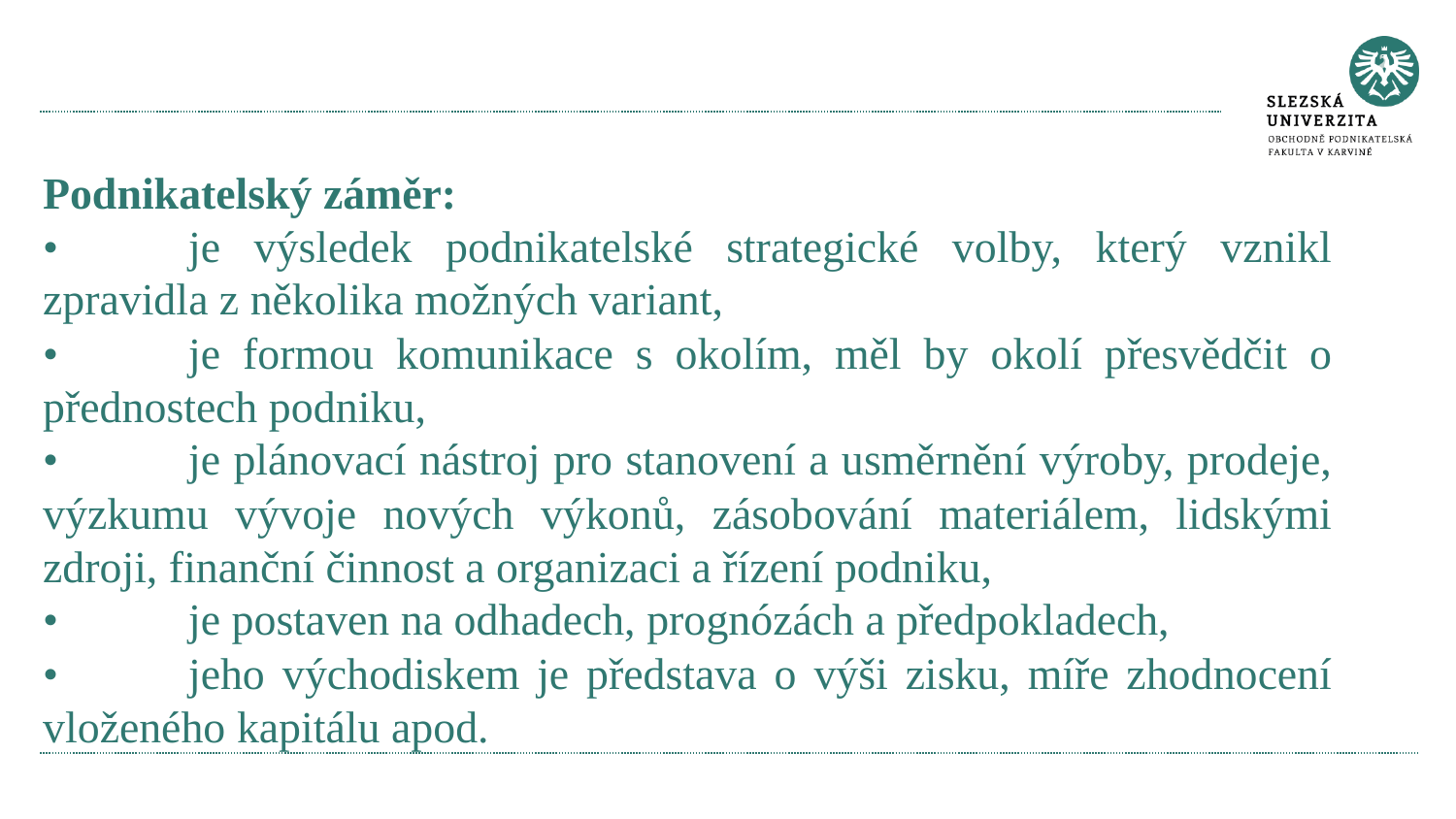

#
Podnikatelský záměr:
•	je výsledek podnikatelské strategické volby, který vznikl zpravidla z několika možných variant,
•	je formou komunikace s okolím, měl by okolí přesvědčit o přednostech podniku,
•	je plánovací nástroj pro stanovení a usměrnění výroby, prodeje, výzkumu vývoje nových výkonů, zásobování materiálem, lidskými zdroji, finanční činnost a organizaci a řízení podniku,
•	je postaven na odhadech, prognózách a předpokladech,
•	jeho východiskem je představa o výši zisku, míře zhodnocení vloženého kapitálu apod.